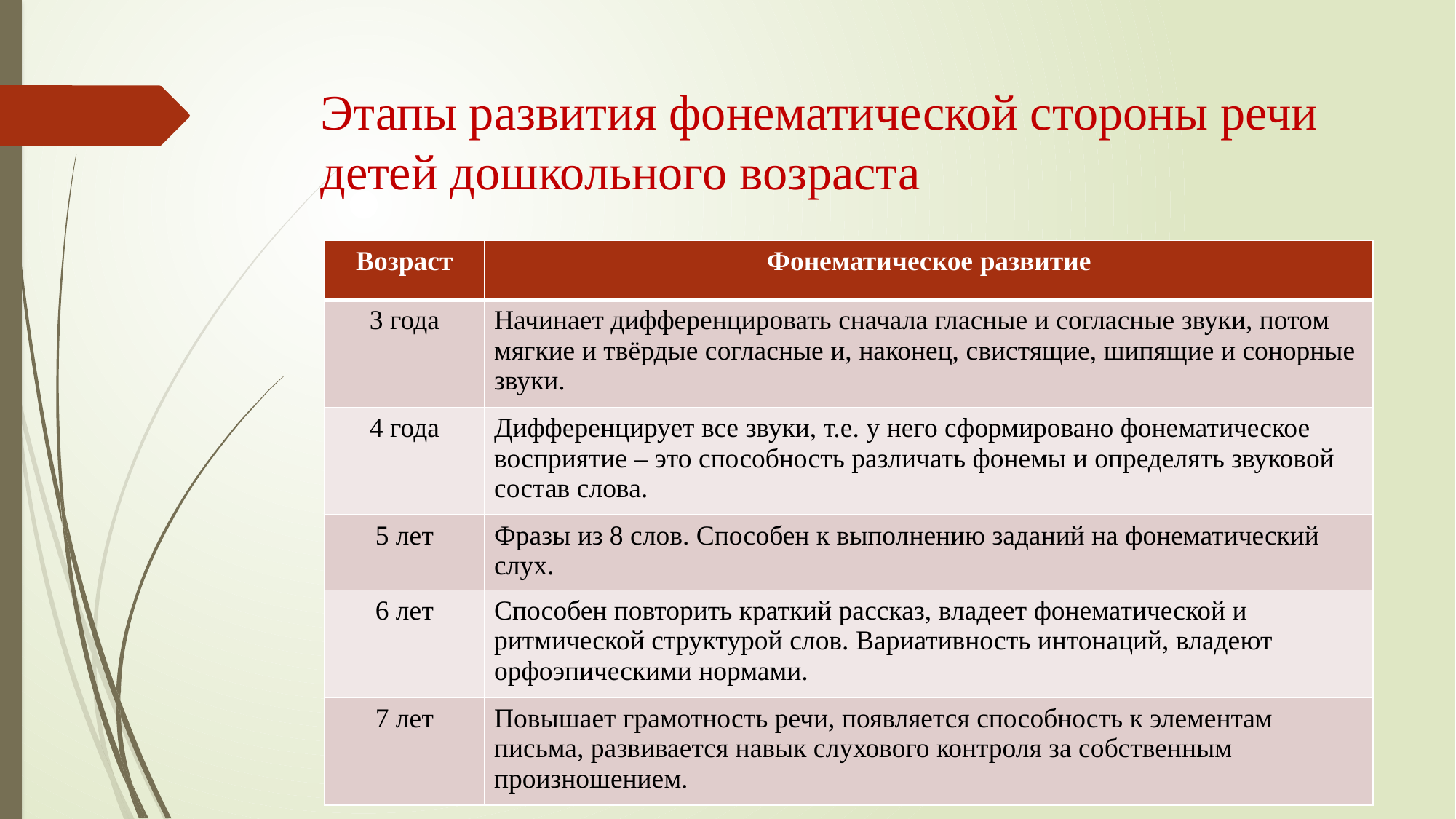

# Этапы развития фонематической стороны речи детей дошкольного возраста
| Возраст | Фонематическое развитие |
| --- | --- |
| 3 года | Начинает дифференцировать сначала гласные и согласные звуки, потом мягкие и твёрдые согласные и, наконец, свистящие, шипящие и сонорные звуки. |
| 4 года | Дифференцирует все звуки, т.е. у него сформировано фонематическое восприятие – это способность различать фонемы и определять звуковой состав слова. |
| 5 лет | Фразы из 8 слов. Способен к выполнению заданий на фонематический слух. |
| 6 лет | Способен повторить краткий рассказ, владеет фонематической и ритмической структурой слов. Вариативность интонаций, владеют орфоэпическими нормами. |
| 7 лет | Повышает грамотность речи, появляется способность к элементам письма, развивается навык слухового контроля за собственным произношением. |